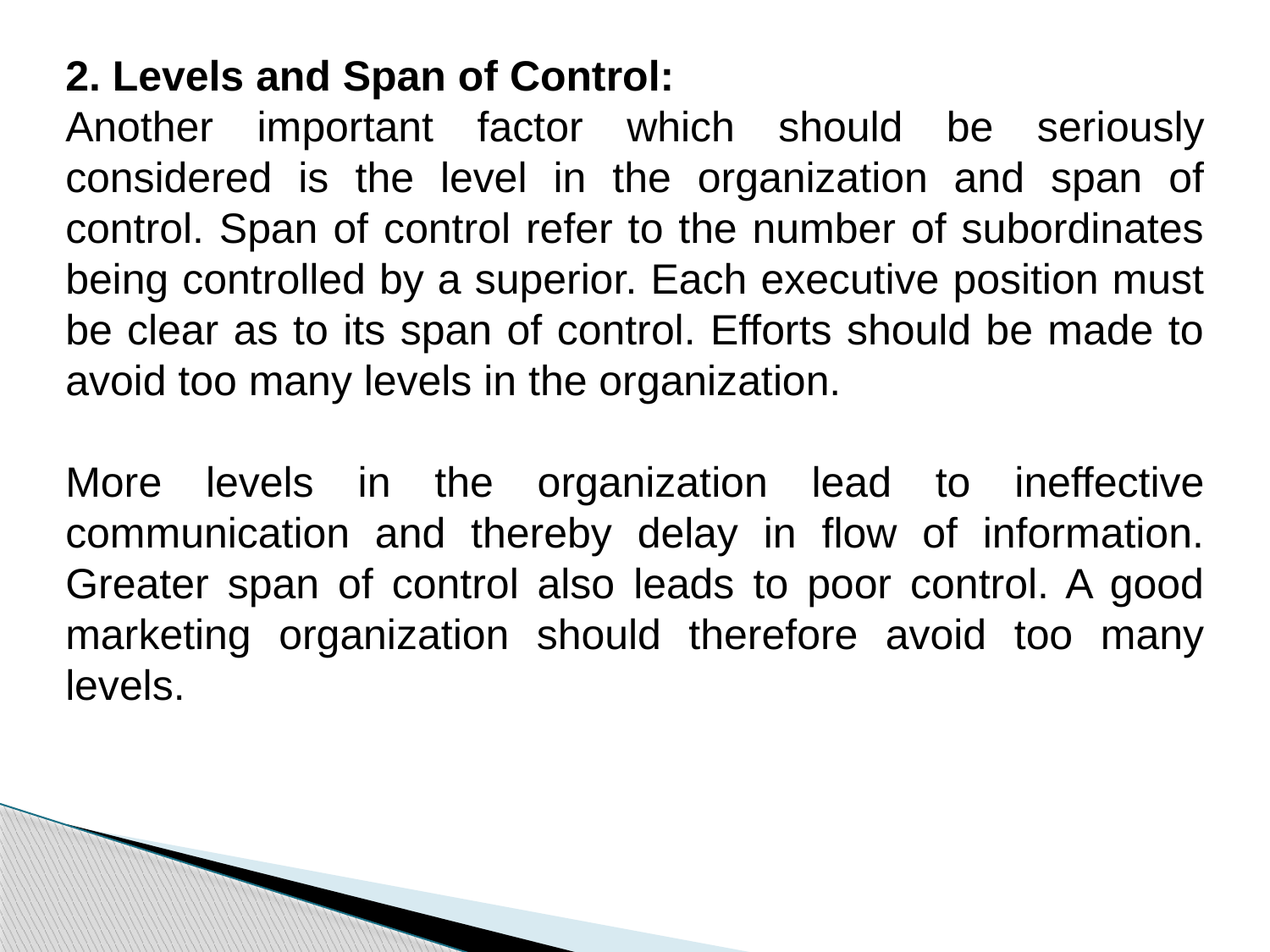

2. Levels and Span of Control:
Another important factor which should be seri­ously considered is the level in the organization and span of control. Span of control refer to the number of subordinates being controlled by a superior. Each executive position must be clear as to its span of control. Efforts should be made to avoid too many levels in the organization.

More levels in the organiza­tion lead to ineffective communication and thereby delay in flow of information. Greater span of control also leads to poor control. A good marketing organi­zation should therefore avoid too many levels.